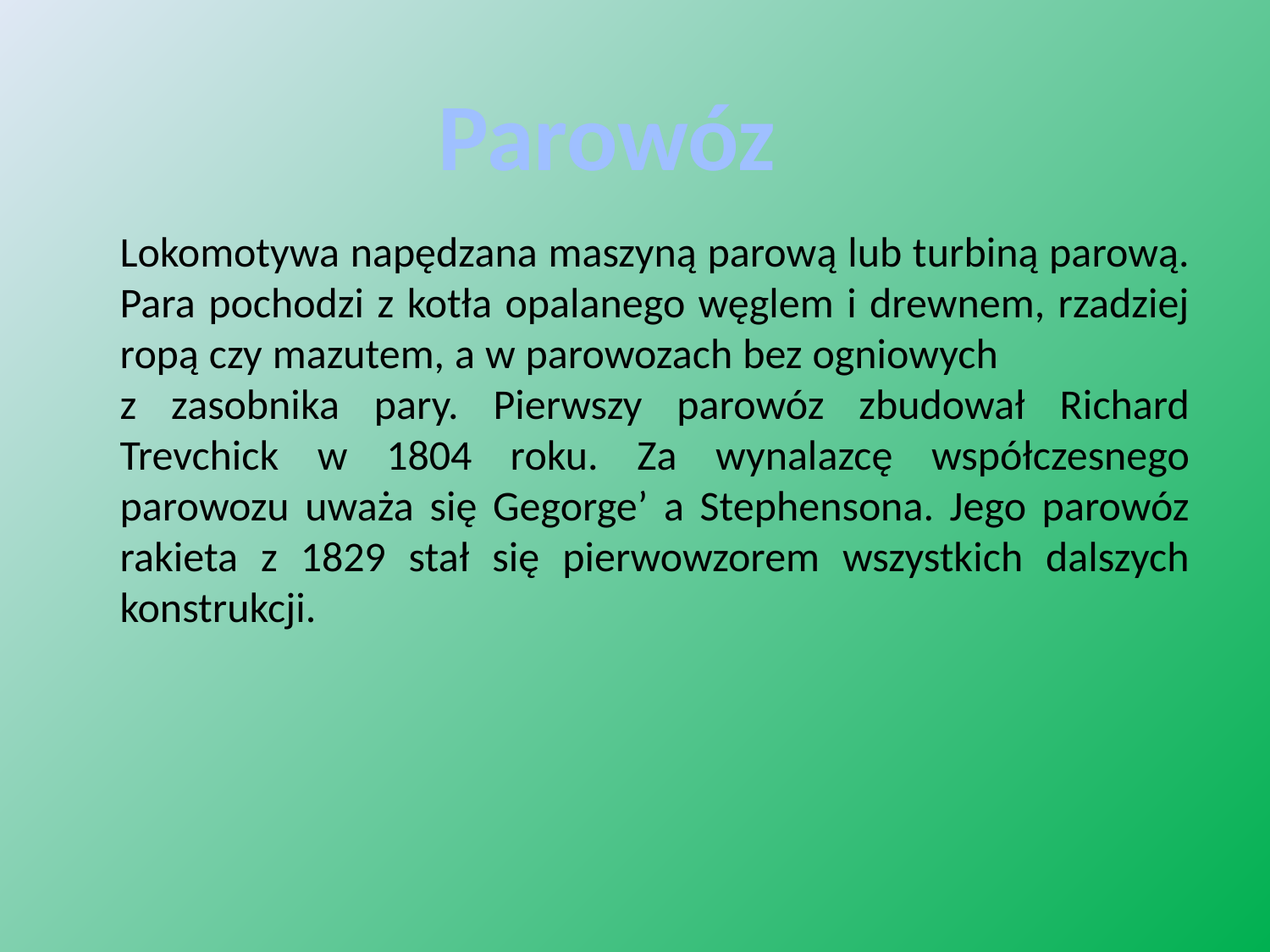

Parowóz
	Lokomotywa napędzana maszyną parową lub turbiną parową. Para pochodzi z kotła opalanego węglem i drewnem, rzadziej ropą czy mazutem, a w parowozach bez ogniowych                    z zasobnika pary. Pierwszy parowóz zbudował Richard Trevchick w 1804 roku. Za wynalazcę współczesnego parowozu uważa się Gegorge’ a Stephensona. Jego parowóz rakieta z 1829 stał się pierwowzorem wszystkich dalszych konstrukcji.